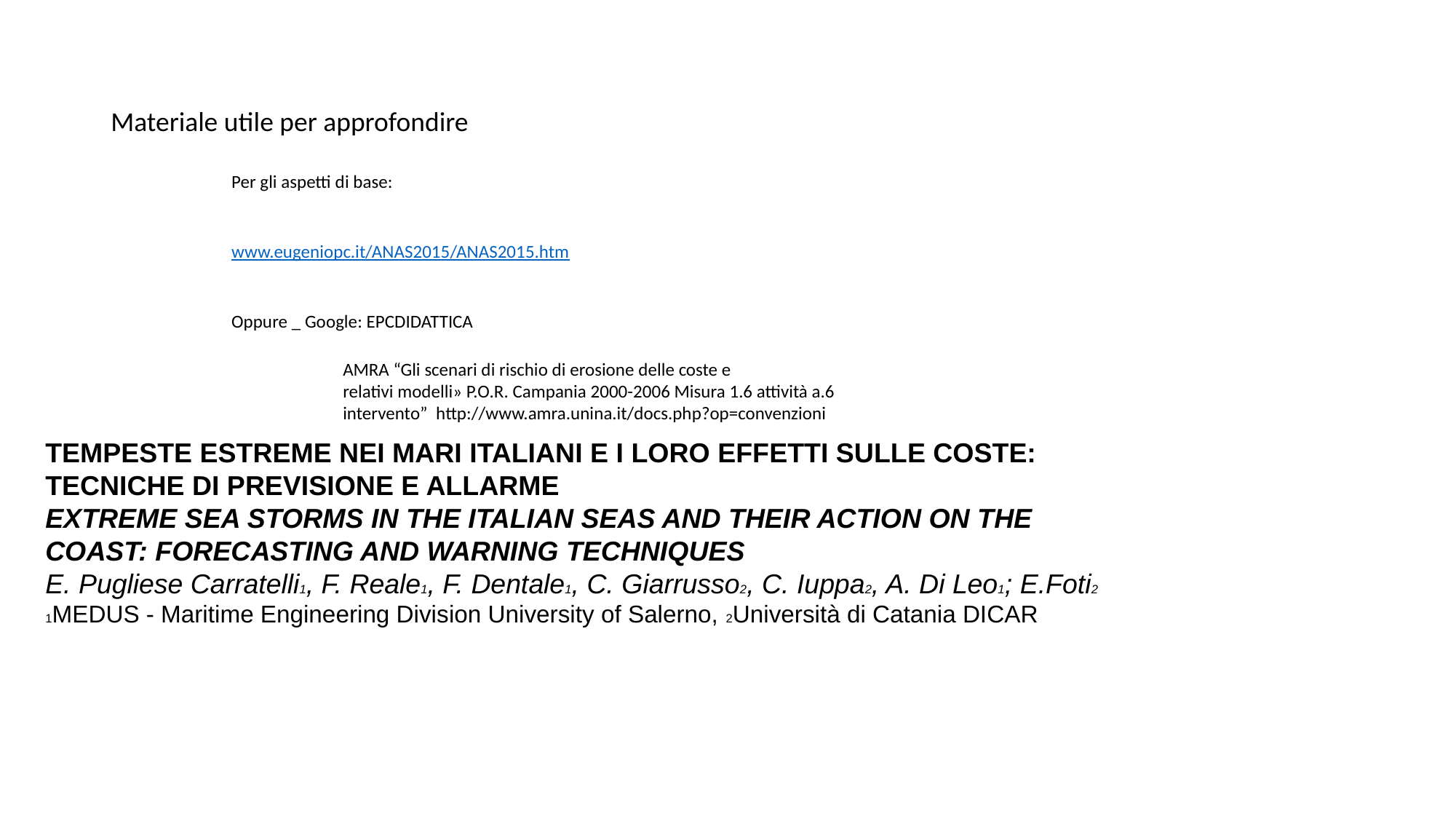

# Materiale utile per approfondire
Per gli aspetti di base:

www.eugeniopc.it/ANAS2015/ANAS2015.htm

Oppure _ Google: EPCDIDATTICA
AMRA “Gli scenari di rischio di erosione delle coste e
relativi modelli» P.O.R. Campania 2000-2006 Misura 1.6 attività a.6 intervento”  http://www.amra.unina.it/docs.php?op=convenzioni
TEMPESTE ESTREME NEI MARI ITALIANI E I LORO EFFETTI SULLE COSTE:
TECNICHE DI PREVISIONE E ALLARME
EXTREME SEA STORMS IN THE ITALIAN SEAS AND THEIR ACTION ON THE
COAST: FORECASTING AND WARNING TECHNIQUES
E. Pugliese Carratelli1, F. Reale1, F. Dentale1, C. Giarrusso2, C. Iuppa2, A. Di Leo1; E.Foti2
1MEDUS ‐ Maritime Engineering Division University of Salerno, 2Università di Catania DICAR